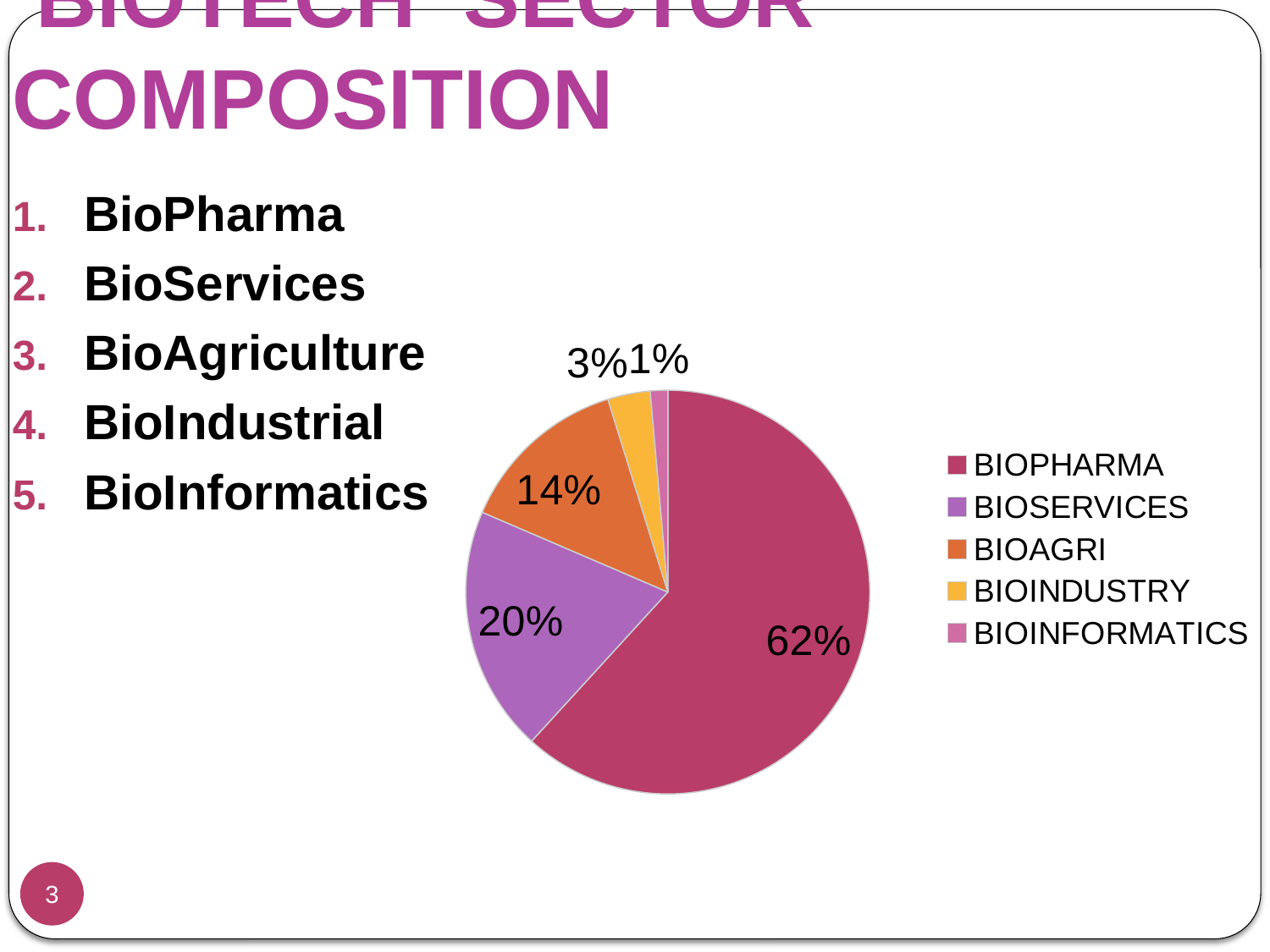

# BIOTECH  SECTOR  COMPOSITION

### Chart

| Category | BIOTECH INDUSTRY |
|---|---|
| BIOPHARMA | 61.97 |
| BIOSERVICES | 19.75 |
| BIOAGRI | 13.78 |
| BIOINDUSTRY | 3.4099999999999997 |
| BIOINFORMATICS | 1.4 |
BioPharma
BioServices
BioAgriculture
BioIndustrial
BioInformatics

3